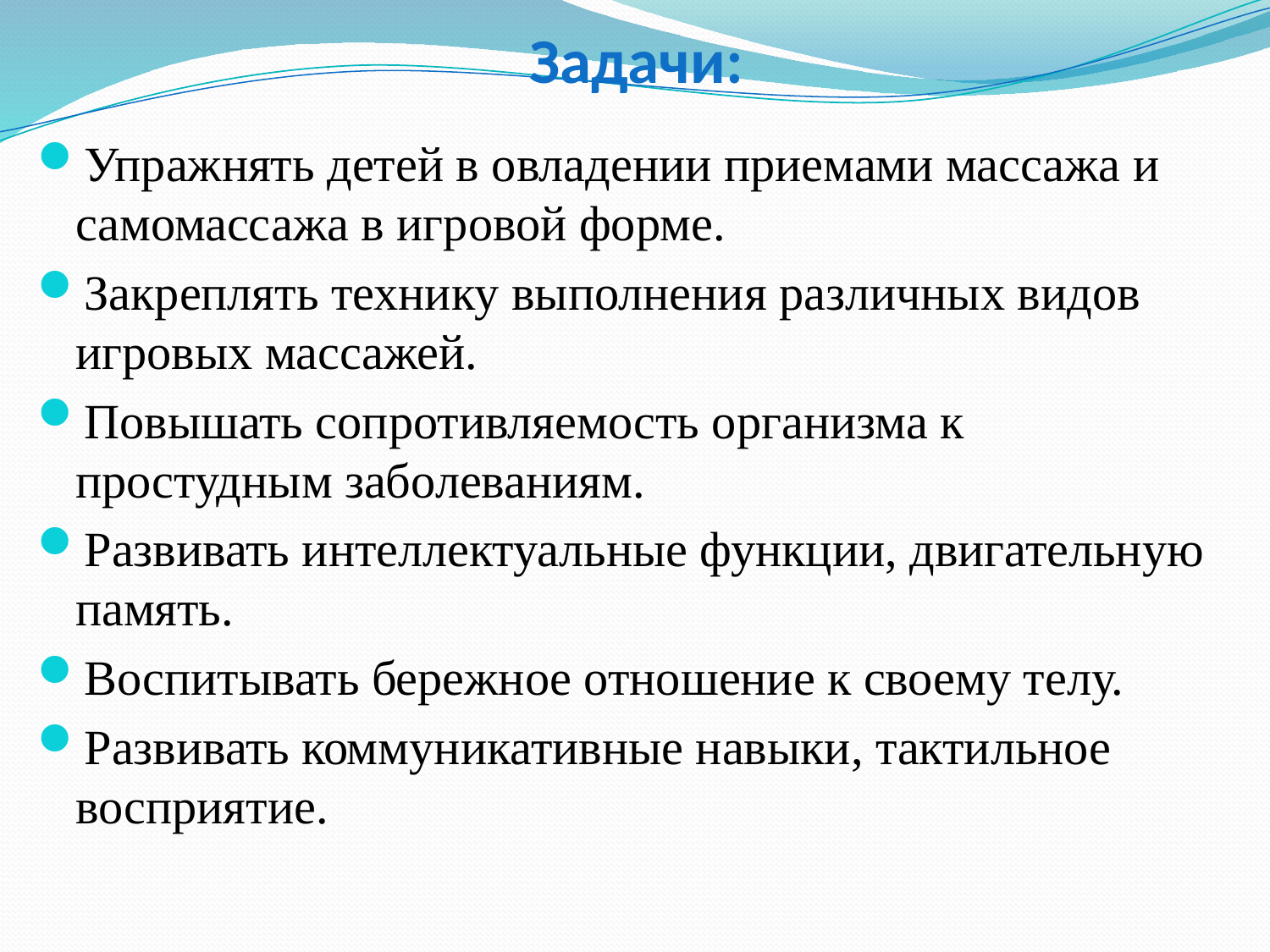

# Задачи:
Упражнять детей в овладении приемами массажа и самомассажа в игровой форме.
Закреплять технику выполнения различных видов игровых массажей.
Повышать сопротивляемость организма к простудным заболеваниям.
Развивать интеллектуальные функции, двигательную память.
Воспитывать бережное отношение к своему телу.
Развивать коммуникативные навыки, тактильное восприятие.